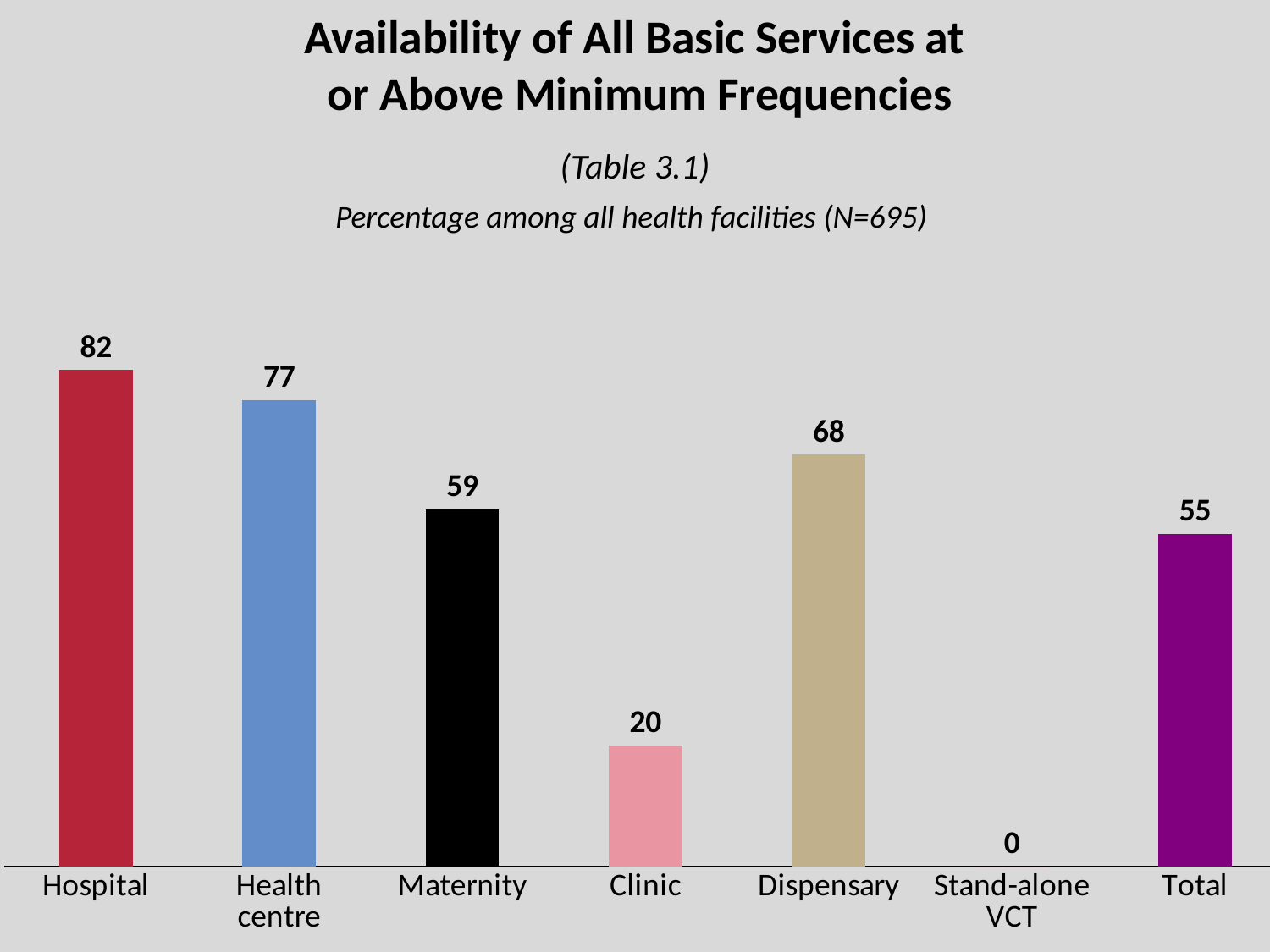

# Availability of All Basic Services at or Above Minimum Frequencies
(Table 3.1)
Percentage among all health facilities (N=695)

### Chart

| Category | Series 1 |
|---|---|
| Hospital | 82.0 |
| Health centre | 77.0 |
| Maternity | 59.0 |
| Clinic | 20.0 |
| Dispensary | 68.0 |
| Stand-alone VCT | 0.0 |
| Total | 55.0 |